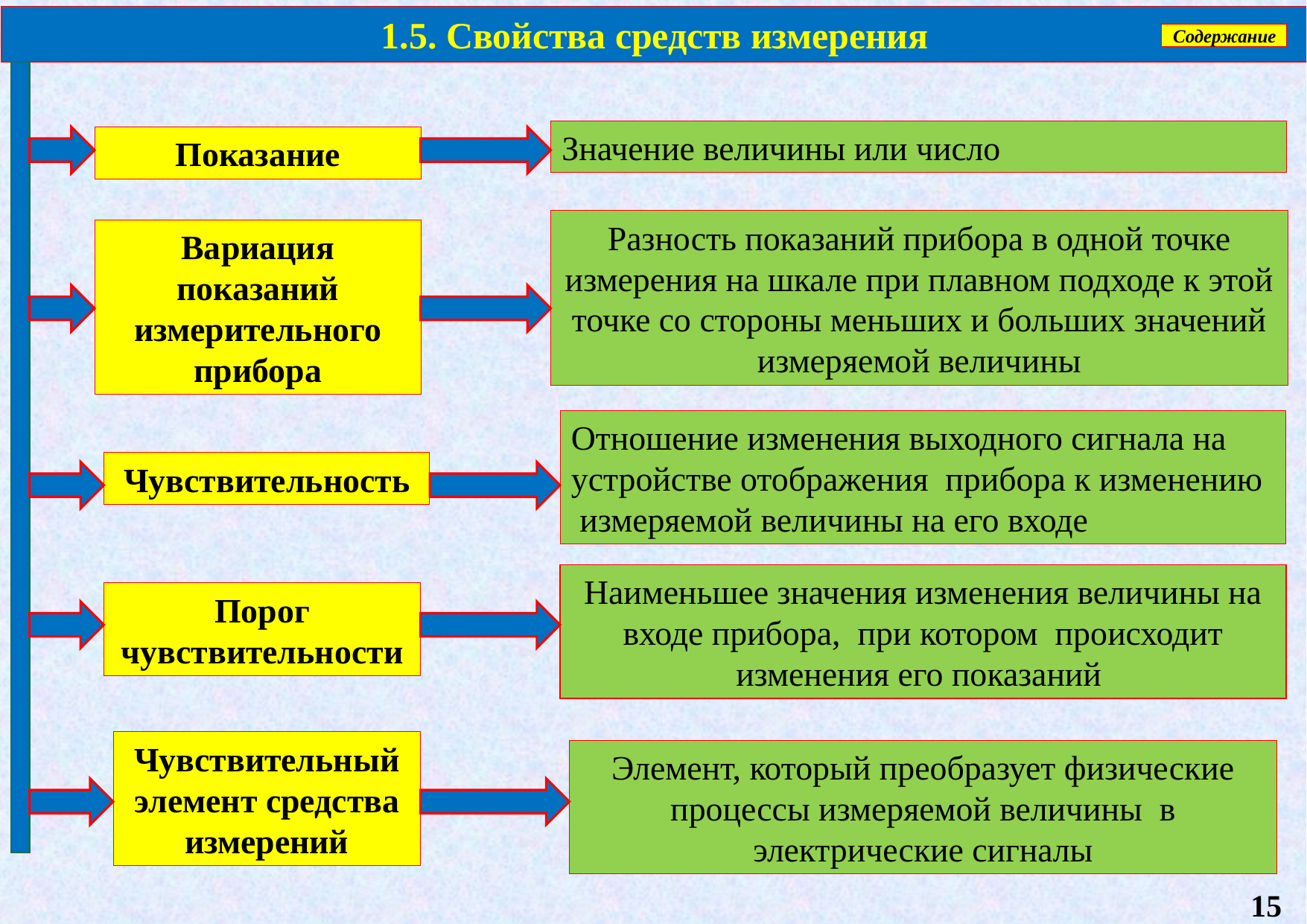

1.5. Свойства средств измерения
Содержание

Значение величины или число
Показание
Разность показаний прибора в одной точке измерения на шкале при плавном подходе к этой точке со стороны меньших и больших значений измеряемой величины
Вариация показаний измерительного прибора

Отношение изменения выходного сигнала на устройстве отображения  прибора к изменению   измеряемой величины на его входе

Чувствительность

Наименьшее значения изменения величины на входе прибора,  при котором  происходит изменения его показаний
Порог чувствительности

Чувствительный элемент средства измерений
Элемент, который преобразует физические процессы измеряемой величины  в электрические сигналы

15

–